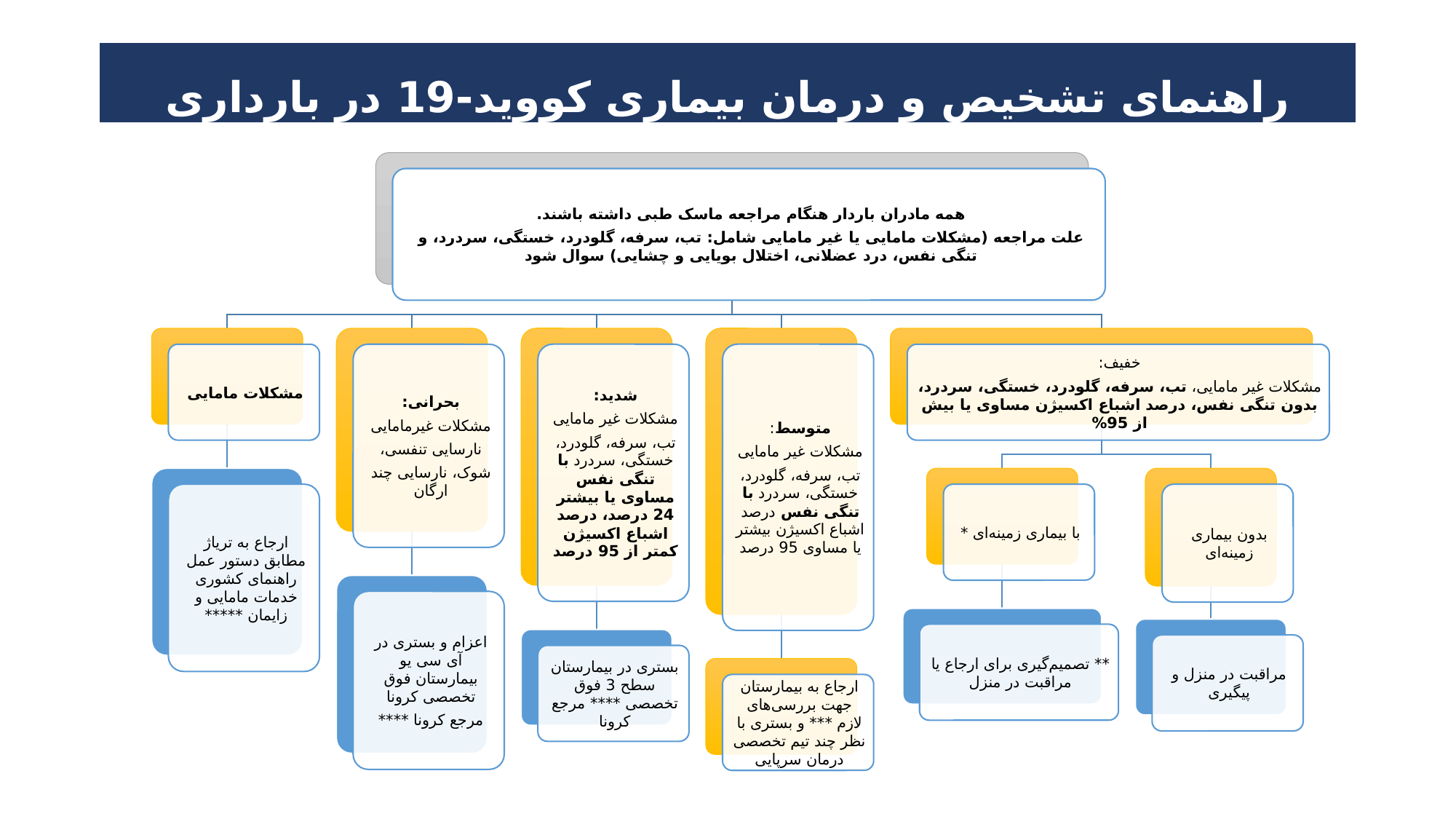

# راهنمای تشخیص و درمان بیماری کووید-19 در بارداری
همه مادران باردار هنگام مراجعه ماسک طبی داشته باشند.
علت مراجعه (مشکلات مامایی یا غیر مامایی شامل: تب، سرفه، گلودرد، خستگی، سردرد، و تنگی نفس، درد عضلانی، اختلال بویایی و چشایی) سوال شود
مشکلات مامایی
ارجاع به تریاژ مطابق دستور عمل راهنمای کشوری خدمات مامایی و زایمان *****
بحرانی:
مشکلات غیرمامایی
نارسایی تنفسی،
شوک، نارسایی چند ارگان
اعزام و بستری در آی سی یو بیمارستان فوق تخصصی کرونا
مرجع کرونا ****
شدید:
مشکلات غیر مامایی
تب، سرفه، گلودرد، خستگی، سردرد با تنگی نفس مساوی یا بیشتر 24 درصد، درصد اشباع اکسیژن کمتر از 95 درصد
بستری در بیمارستان سطح 3 فوق تخصصی **** مرجع کرونا
متوسط:
مشکلات غیر مامایی
تب، سرفه، گلودرد، خستگی، سردرد با تنگی نفس درصد اشباع اکسیژن بیشتر یا مساوی 95 درصد
ارجاع به بیمارستان جهت بررسی‌های لازم *** و بستری با نظر چند تیم تخصصی درمان سرپایی
خفیف:
مشکلات غیر مامایی، تب، سرفه، گلودرد، خستگی، سردرد، بدون تنگی نفس، درصد اشباع اکسیژن مساوی یا بیش از 95%
با بیماری زمینه‌ای *
** تصمیم‌گیری برای ارجاع یا مراقبت در منزل
بدون بیماری زمینه‌ای
مراقبت در منزل و پیگیری